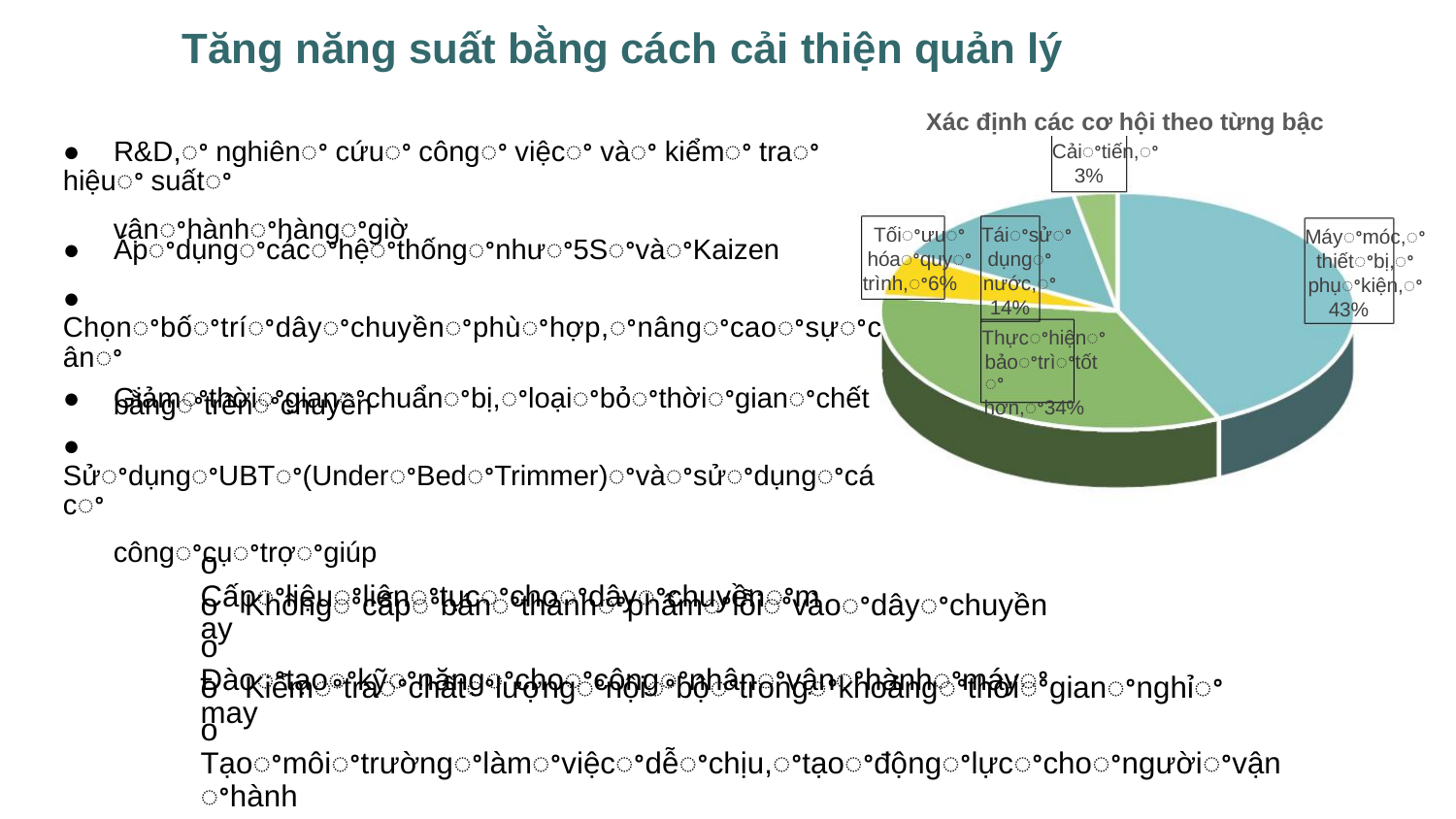

Tăng năng suất bằng cách cải thiện quản lý
Xác định các cơ hội theo từng bậc
● R&D,ꢀ nghiênꢀ cứuꢀ côngꢀ việcꢀ vàꢀ kiểmꢀ traꢀ hiệuꢀ suấtꢀ
vậnꢀhànhꢀhàngꢀgiờ
Cảiꢀtiến,ꢀ
3%
Tốiꢀưuꢀ
hóaꢀquyꢀ
trình,ꢀ6%
Táiꢀsửꢀ
dụngꢀ
nước,ꢀ
14%
Máyꢀmóc,ꢀ
thiếtꢀbị,ꢀ
phụꢀkiện,ꢀ
43%
● Ápꢀdụngꢀcácꢀhệꢀthốngꢀnhưꢀ5SꢀvàꢀKaizen
● Chọnꢀbốꢀtríꢀdâyꢀchuyềnꢀphùꢀhợp,ꢀnângꢀcaoꢀsựꢀcânꢀ
bằngꢀtrênꢀchuyền
Thựcꢀhiệnꢀ
bảoꢀtrìꢀtốtꢀ
hơn,ꢀ34%
● Giảmꢀthờiꢀgianꢀchuẩnꢀbị,ꢀloạiꢀbỏꢀthờiꢀgianꢀchết
● SửꢀdụngꢀUBTꢀ(UnderꢀBedꢀTrimmer)ꢀvàꢀsửꢀdụngꢀcácꢀ
côngꢀcụꢀtrợꢀgiúp
o Cấpꢀliệuꢀliênꢀtụcꢀchoꢀdâyꢀchuyềnꢀmay
o Khôngꢀcấpꢀbánꢀthànhꢀphẩmꢀlỗiꢀvàoꢀdâyꢀchuyền
o Đàoꢀtạoꢀkỹꢀnăngꢀchoꢀcôngꢀnhânꢀvậnꢀhànhꢀmáyꢀmay
o Kiểmꢀtraꢀchấtꢀlượngꢀnộiꢀbộꢀtrongꢀkhoảngꢀthờiꢀgianꢀnghỉꢀ
o Tạoꢀmôiꢀtrườngꢀlàmꢀviệcꢀdễꢀchịu,ꢀtạoꢀđộngꢀlựcꢀchoꢀngườiꢀvậnꢀhành
o SửꢀdụngꢀphầnꢀmềmꢀERP